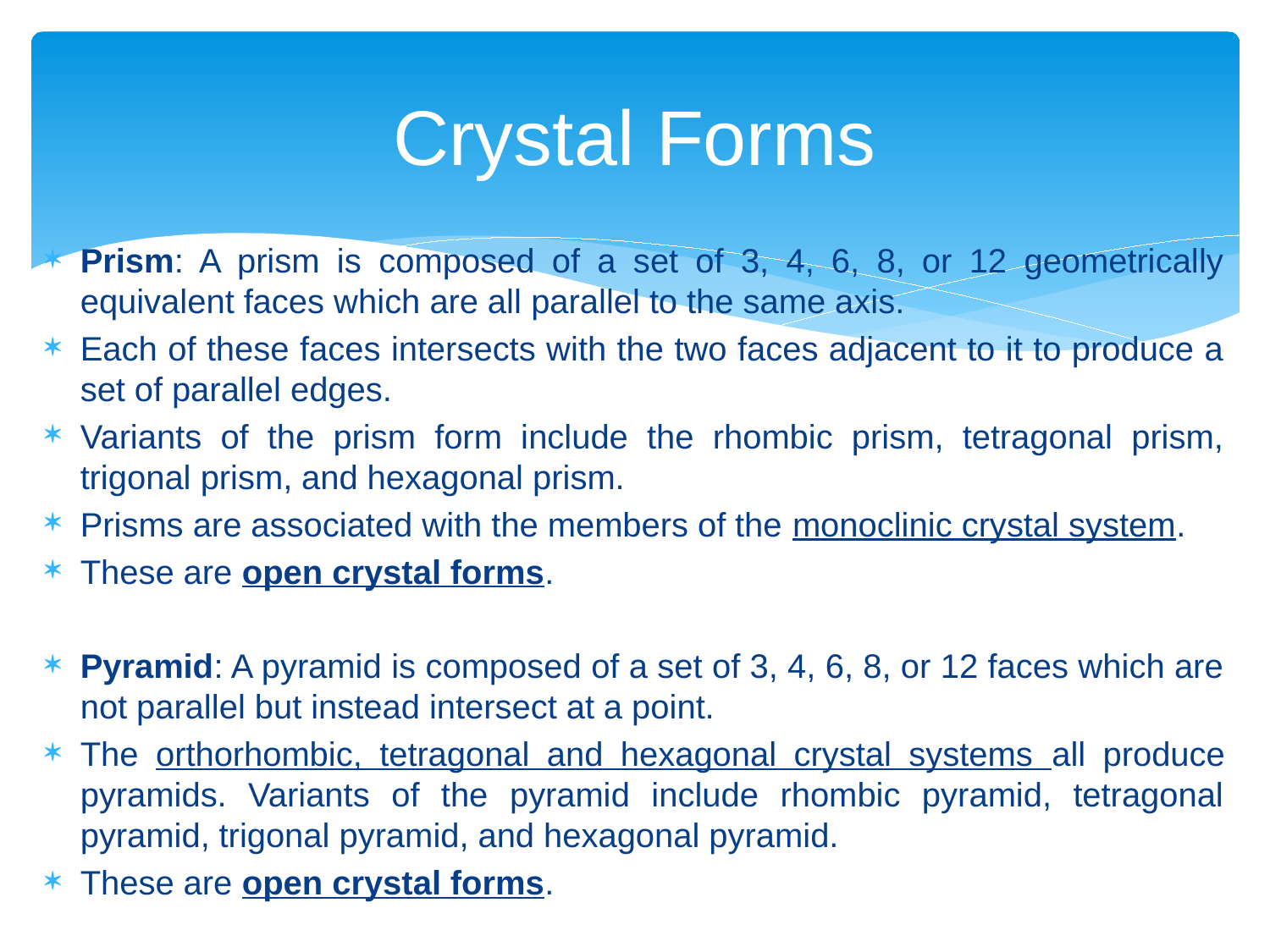

# Crystal Forms
Prism: A prism is composed of a set of 3, 4, 6, 8, or 12 geometrically equivalent faces which are all parallel to the same axis.
Each of these faces intersects with the two faces adjacent to it to produce a set of parallel edges.
Variants of the prism form include the rhombic prism, tetragonal prism, trigonal prism, and hexagonal prism.
Prisms are associated with the members of the monoclinic crystal system.
These are open crystal forms.

Pyramid: A pyramid is composed of a set of 3, 4, 6, 8, or 12 faces which are not parallel but instead intersect at a point.
The orthorhombic, tetragonal and hexagonal crystal systems all produce pyramids. Variants of the pyramid include rhombic pyramid, tetragonal pyramid, trigonal pyramid, and hexagonal pyramid.
These are open crystal forms.